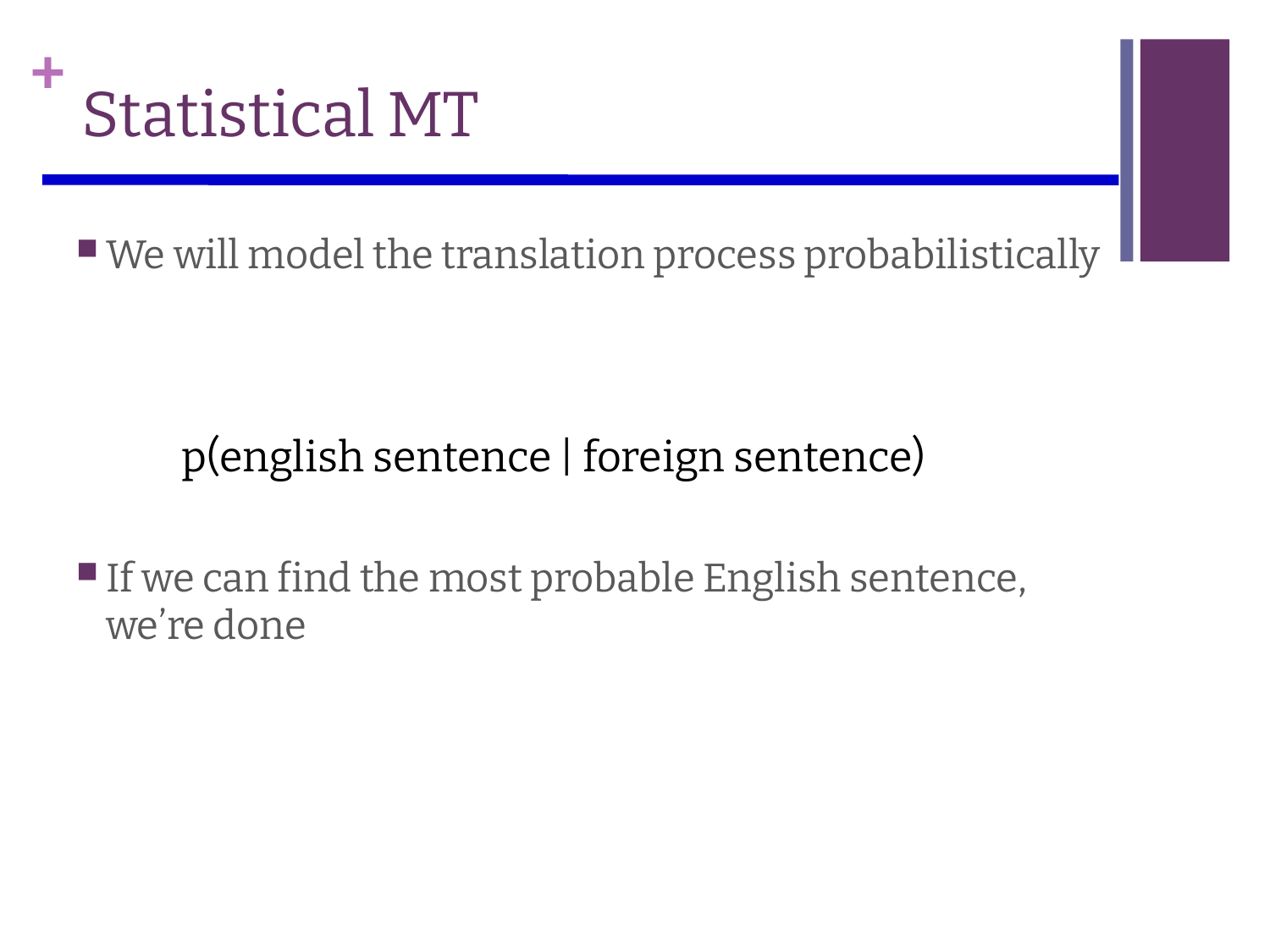

# Statistical MT

We will model the translation process probabilistically

If we can find the most probable English sentence, we’re done
p(english sentence | foreign sentence)